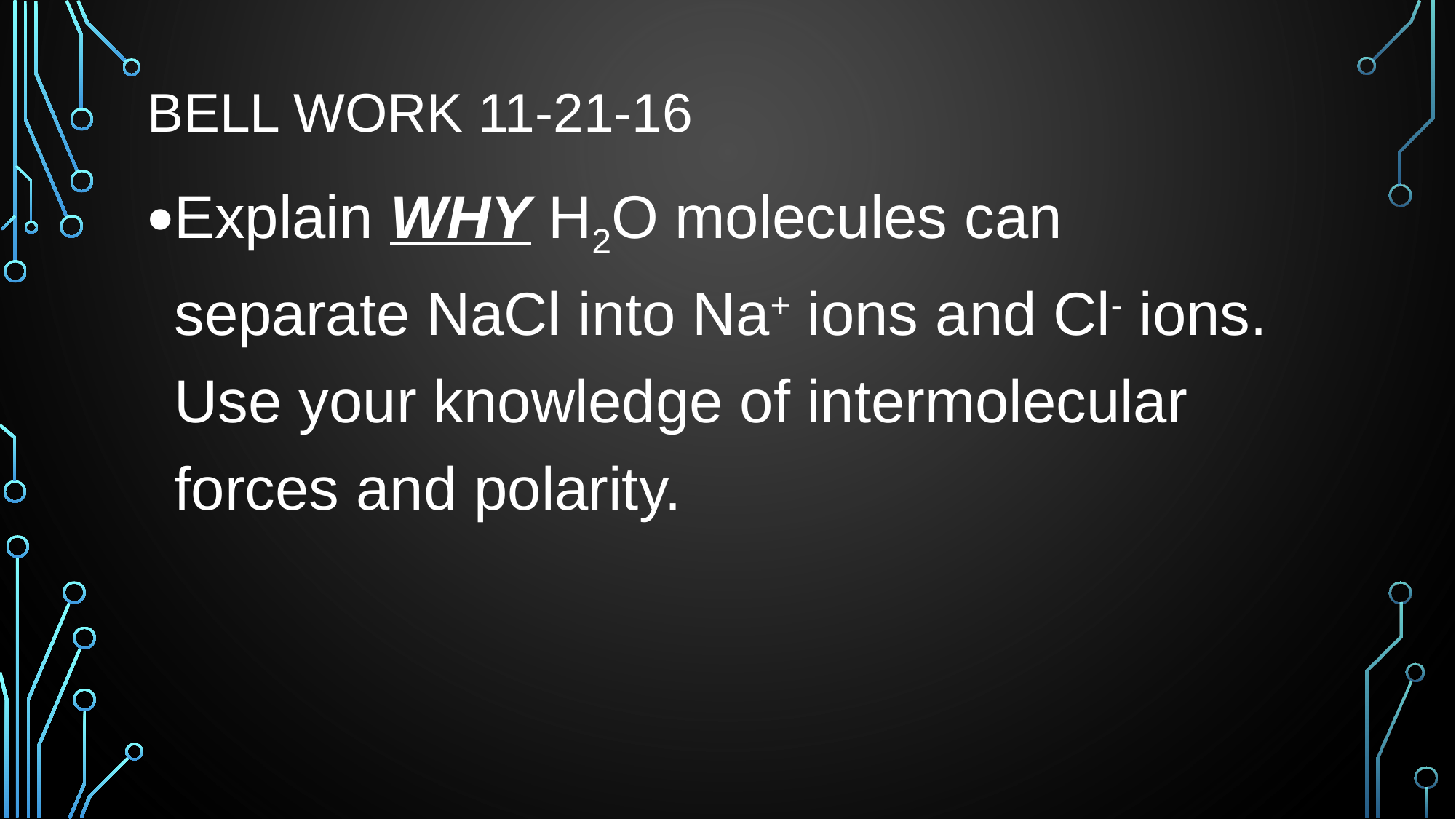

# Bell work 11-21-16
Explain WHY H2O molecules can separate NaCl into Na+ ions and Cl- ions. Use your knowledge of intermolecular forces and polarity.